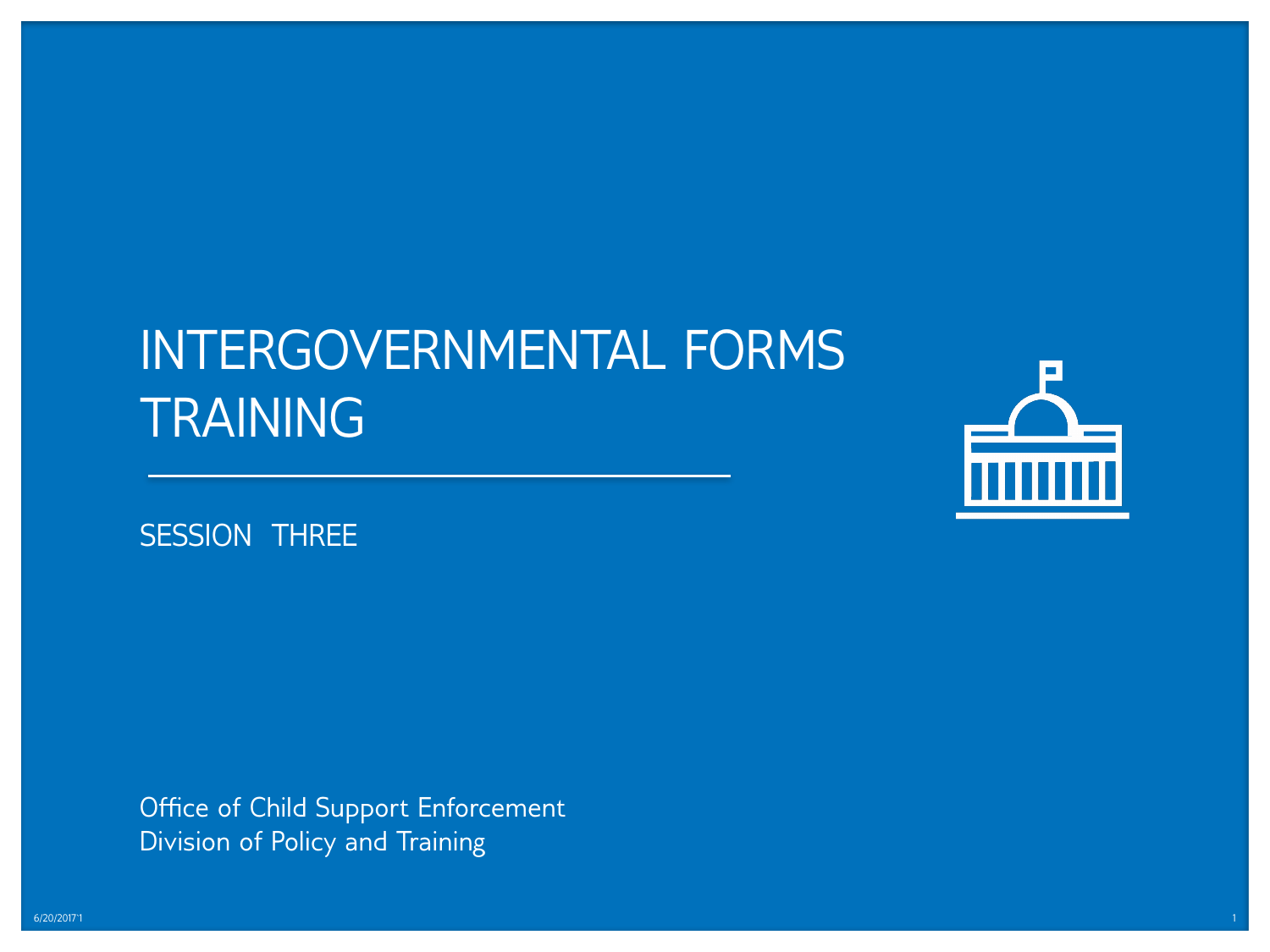

# Intergovernmental Forms  Training
Session  three
6/20/2017`1
1